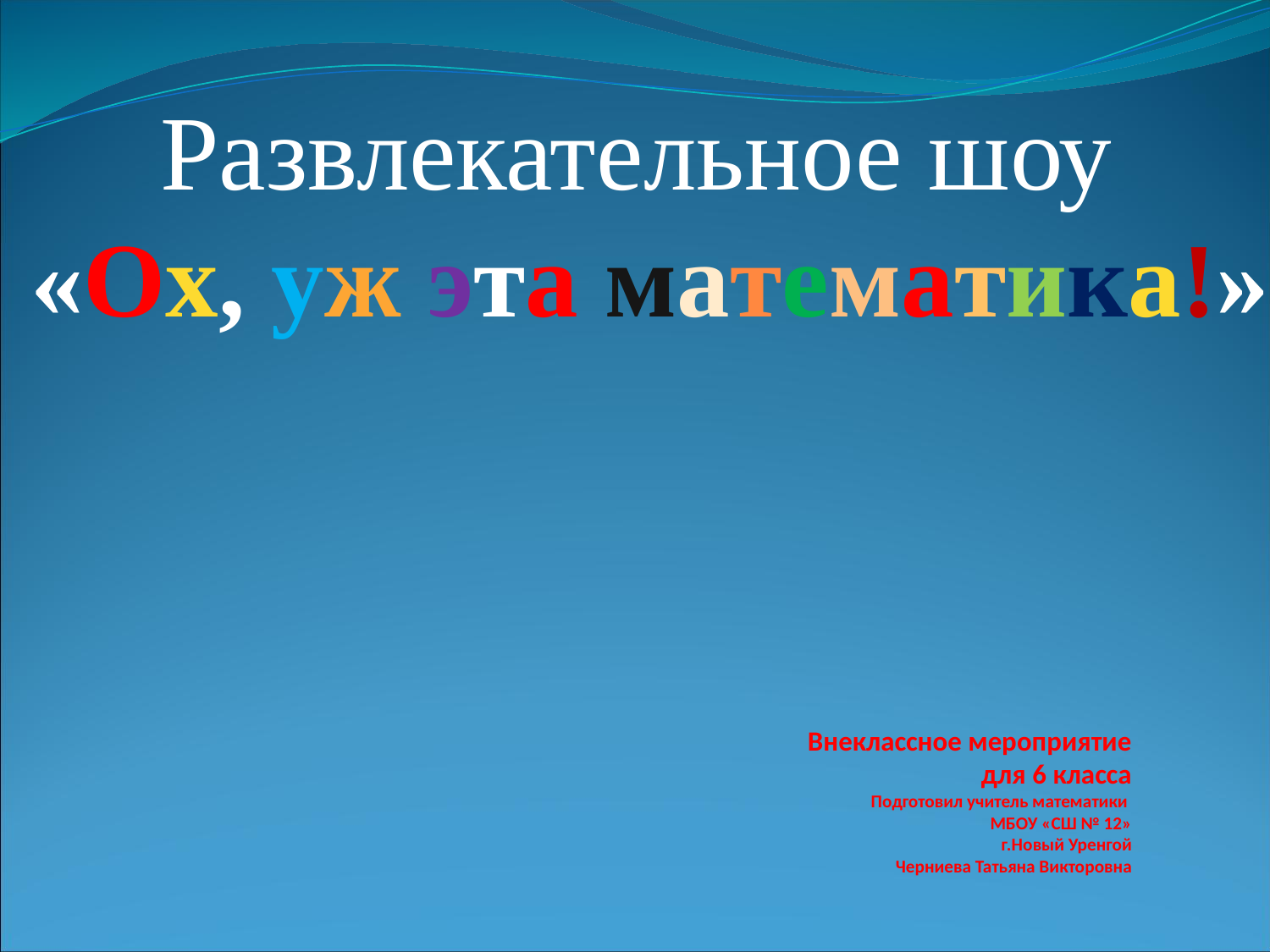

Развлекательное шоу
«Ох, уж эта математика!»
# Внеклассное мероприятие для 6 класса Подготовил учитель математики МБОУ «СШ № 12» г.Новый Уренгой Черниева Татьяна Викторовна